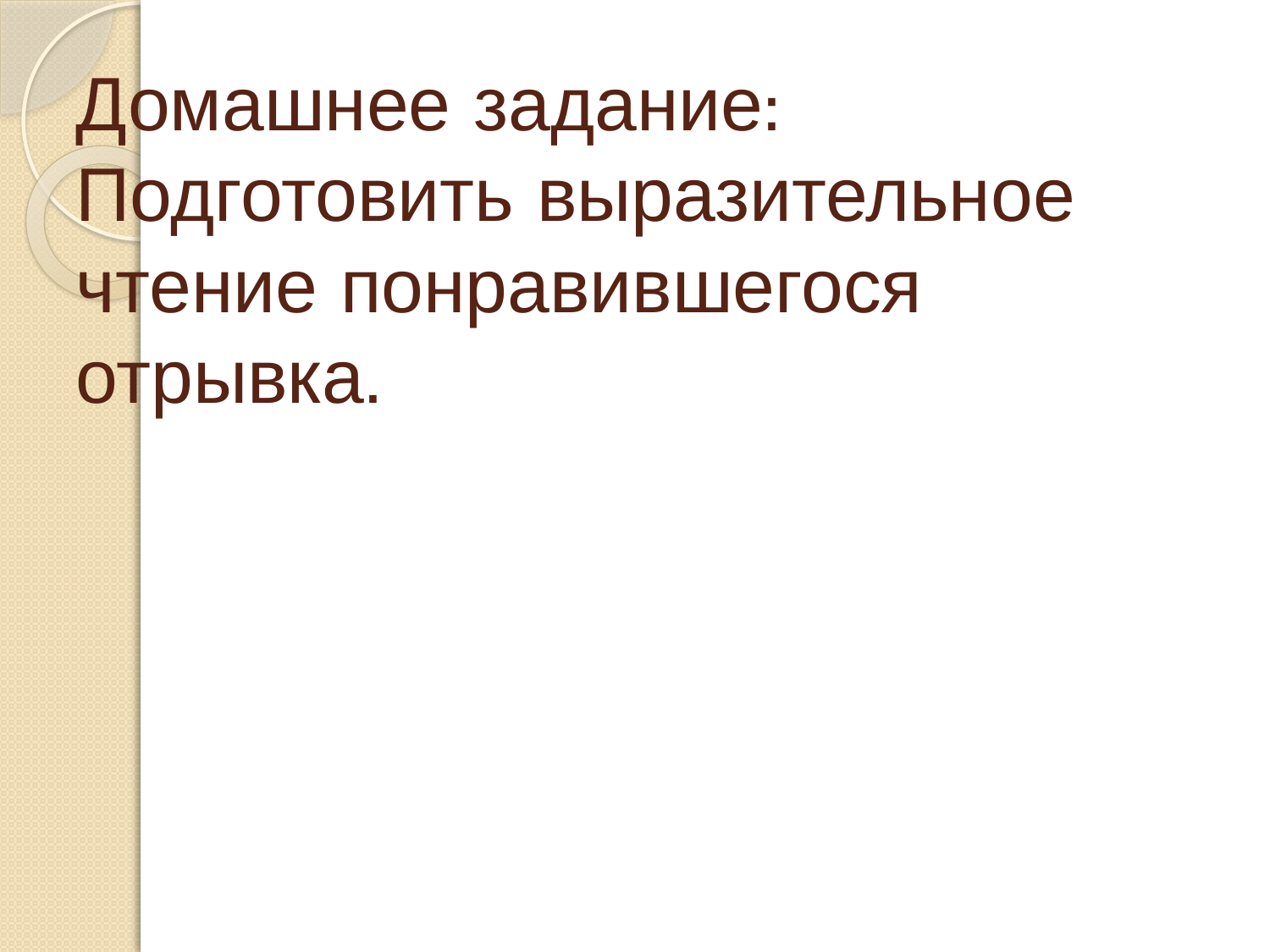

# Домашнее задание: Подготовить выразительное чтение понравившегося отрывка.